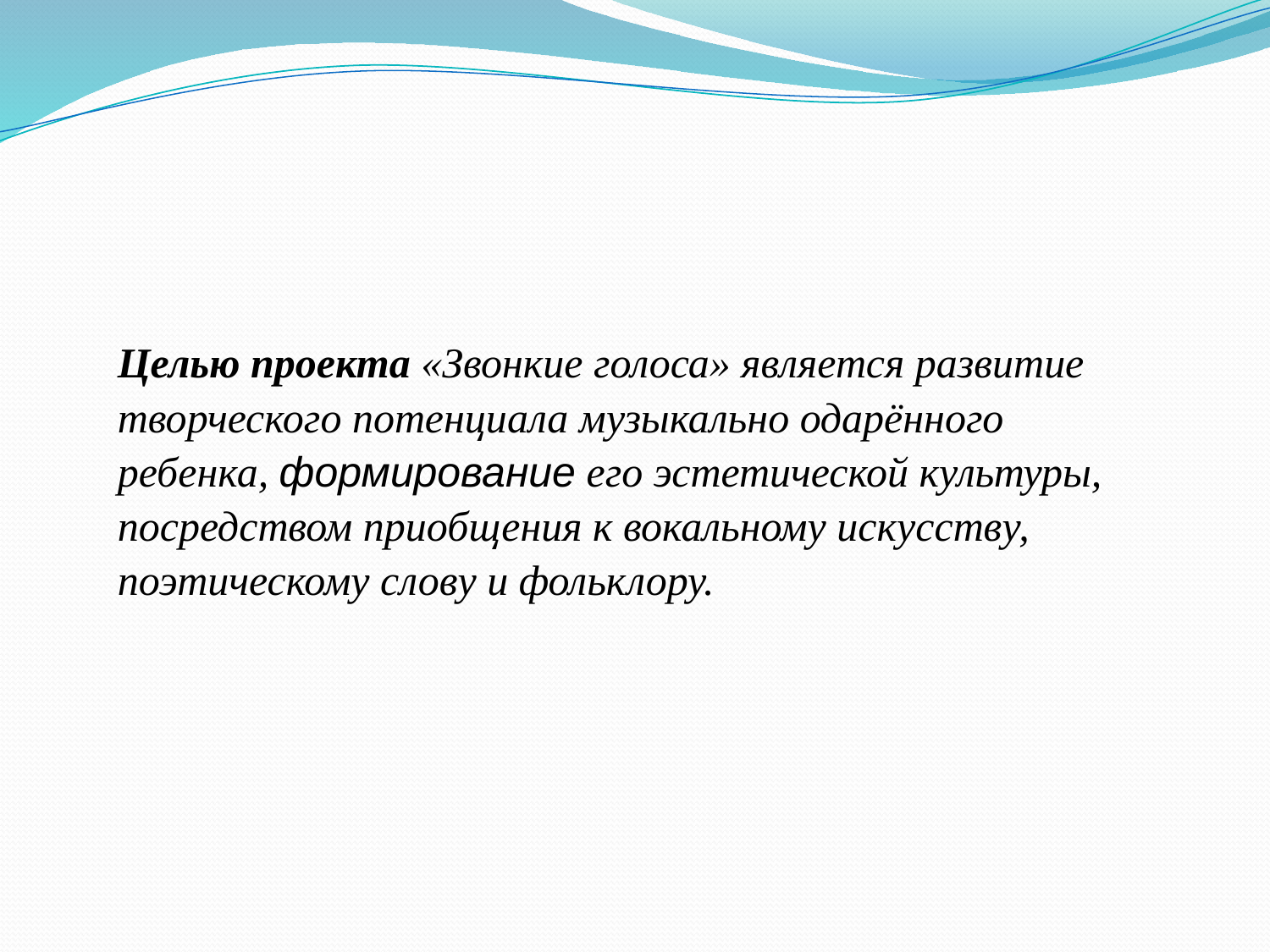

Целью проекта «Звонкие голоса» является развитие творческого потенциала музыкально одарённого ребенка, формирование его эстетической культуры, посредством приобщения к вокальному искусству, поэтическому слову и фольклору.